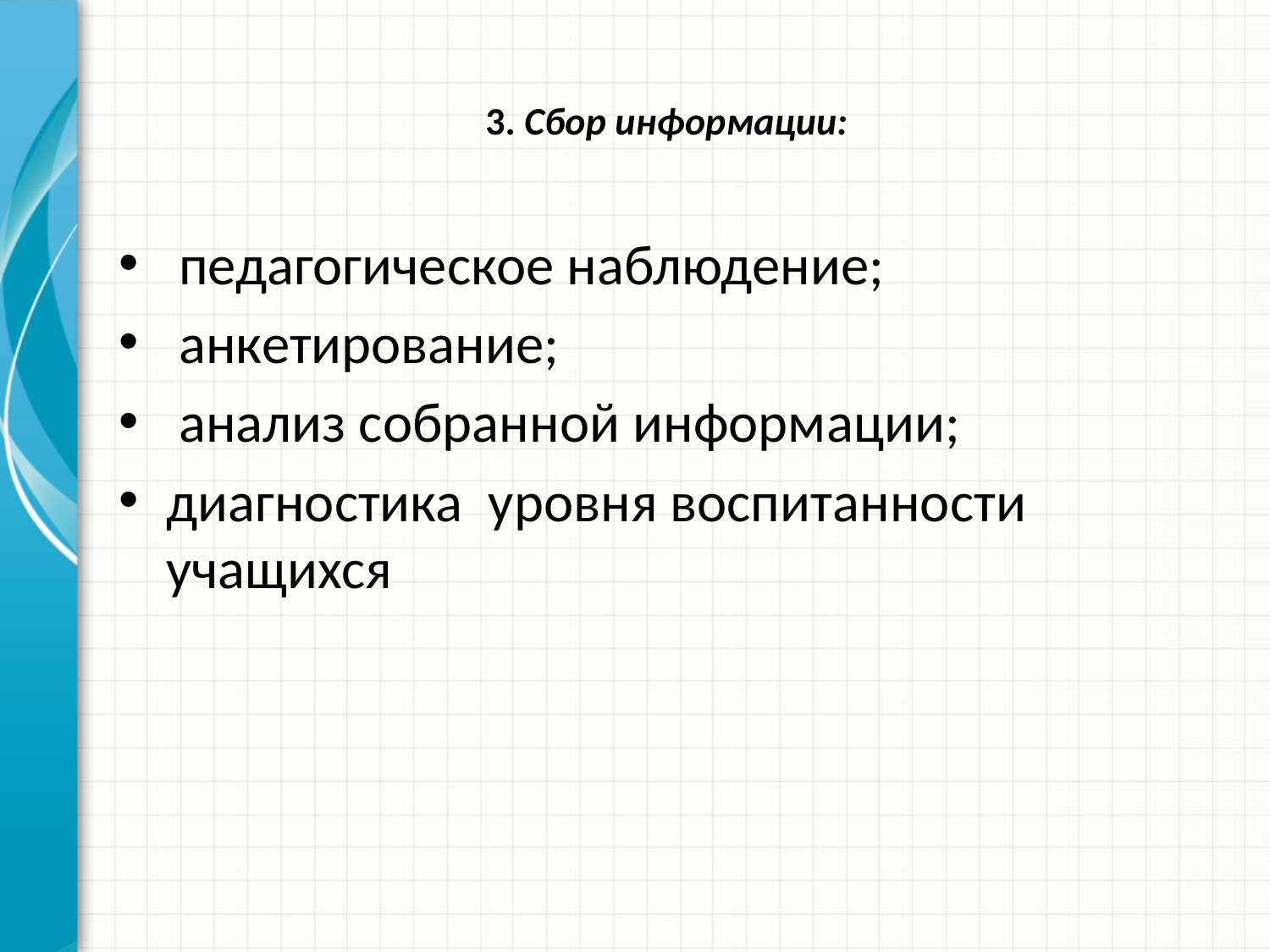

# 3. Сбор информации:
 педагогическое наблюдение;
 анкетирование;
 анализ собранной информации;
диагностика  уровня воспитанности учащихся